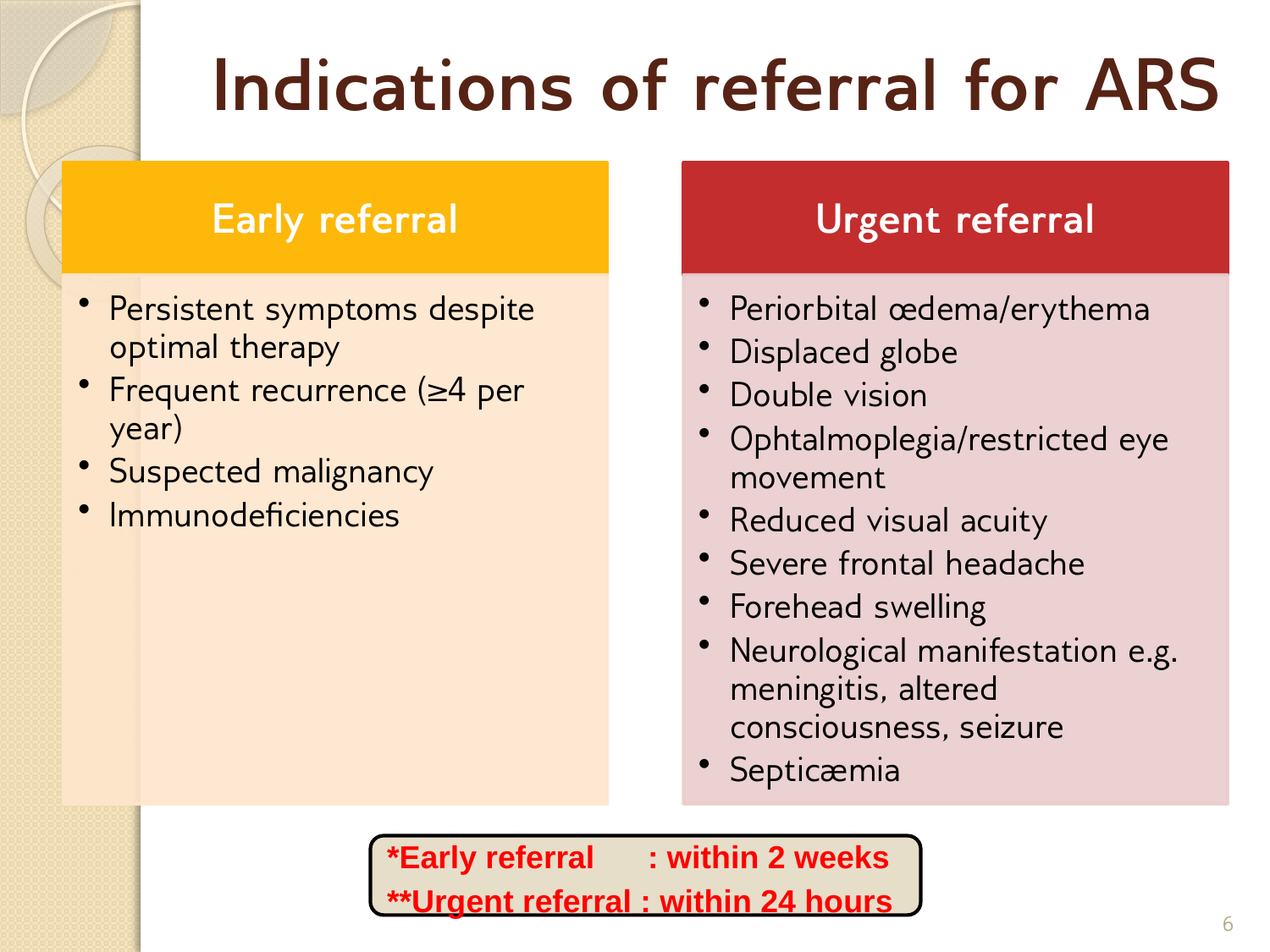

# Indications of referral for ARS
Early referral
Persistent symptoms despite optimal therapy
Frequent recurrence (≥4 per year)
Suspected malignancy
Immunodeficiencies
Urgent referral
Periorbital oedema/erythema
Displaced globe
Double vision
Ophtalmoplegia/restricted eye movement
Reduced visual acuity
Severe frontal headache
Forehead swelling
Neurological manifestation e.g. meningitis, altered consciousness, seizure
Septicaemia
*Early referral      : within 2 weeks
**Urgent referral : within 24 hours
6